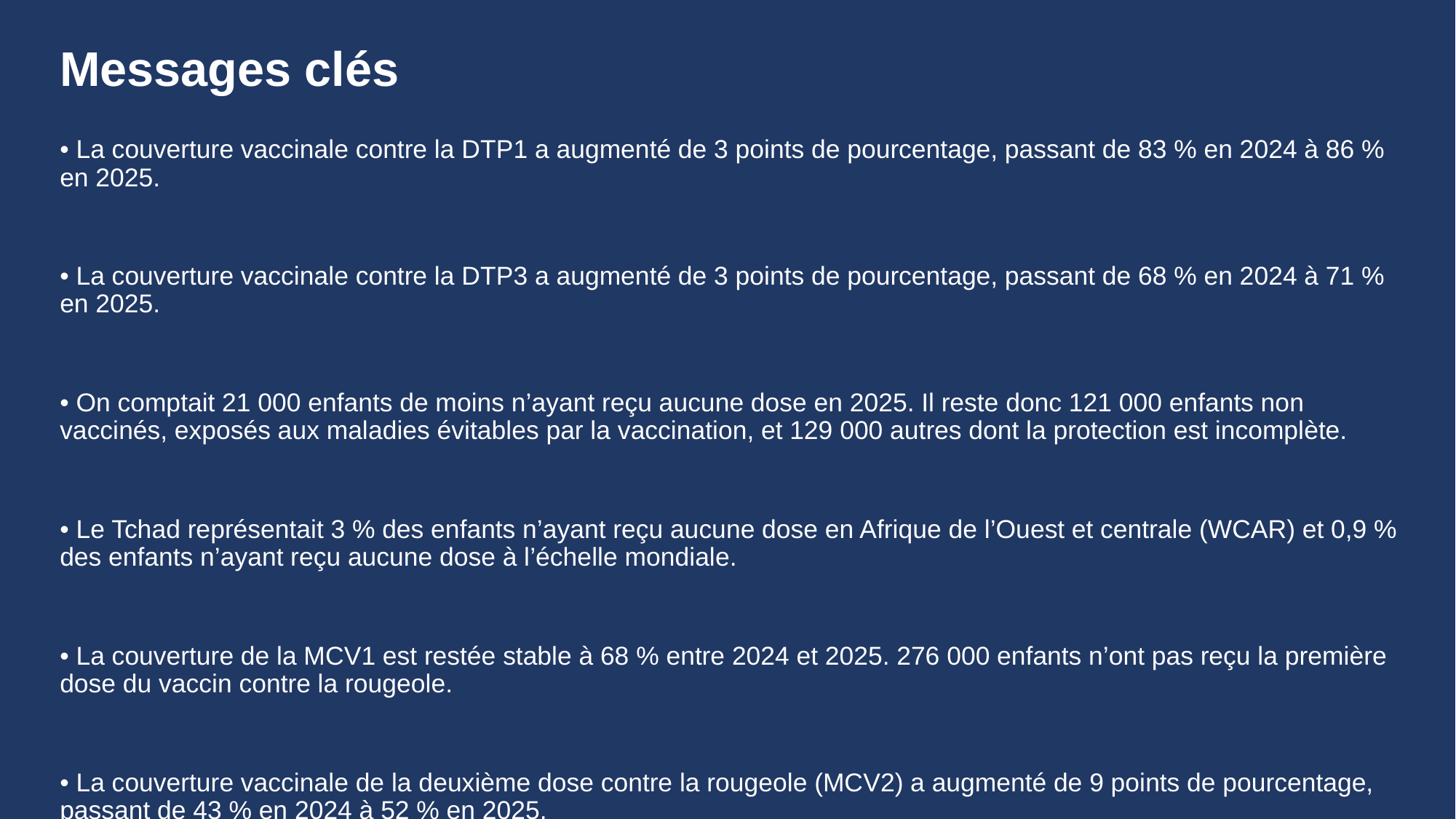

# Messages clés
• La couverture vaccinale contre la DTP1 a augmenté de 3 points de pourcentage, passant de 83 % en 2024 à 86 % en 2025.

• La couverture vaccinale contre la DTP3 a augmenté de 3 points de pourcentage, passant de 68 % en 2024 à 71 % en 2025.

• On comptait 21 000 enfants de moins n’ayant reçu aucune dose en 2025. Il reste donc 121 000 enfants non vaccinés, exposés aux maladies évitables par la vaccination, et 129 000 autres dont la protection est incomplète.

• Le Tchad représentait 3 % des enfants n’ayant reçu aucune dose en Afrique de l’Ouest et centrale (WCAR) et 0,9 % des enfants n’ayant reçu aucune dose à l’échelle mondiale.

• La couverture de la MCV1 est restée stable à 68 % entre 2024 et 2025. 276 000 enfants n’ont pas reçu la première dose du vaccin contre la rougeole.

• La couverture vaccinale de la deuxième dose contre la rougeole (MCV2) a augmenté de 9 points de pourcentage, passant de 43 % en 2024 à 52 % en 2025.

• Le vaccin contre le papillomavirus humain (HPV) n’a pas été introduit.